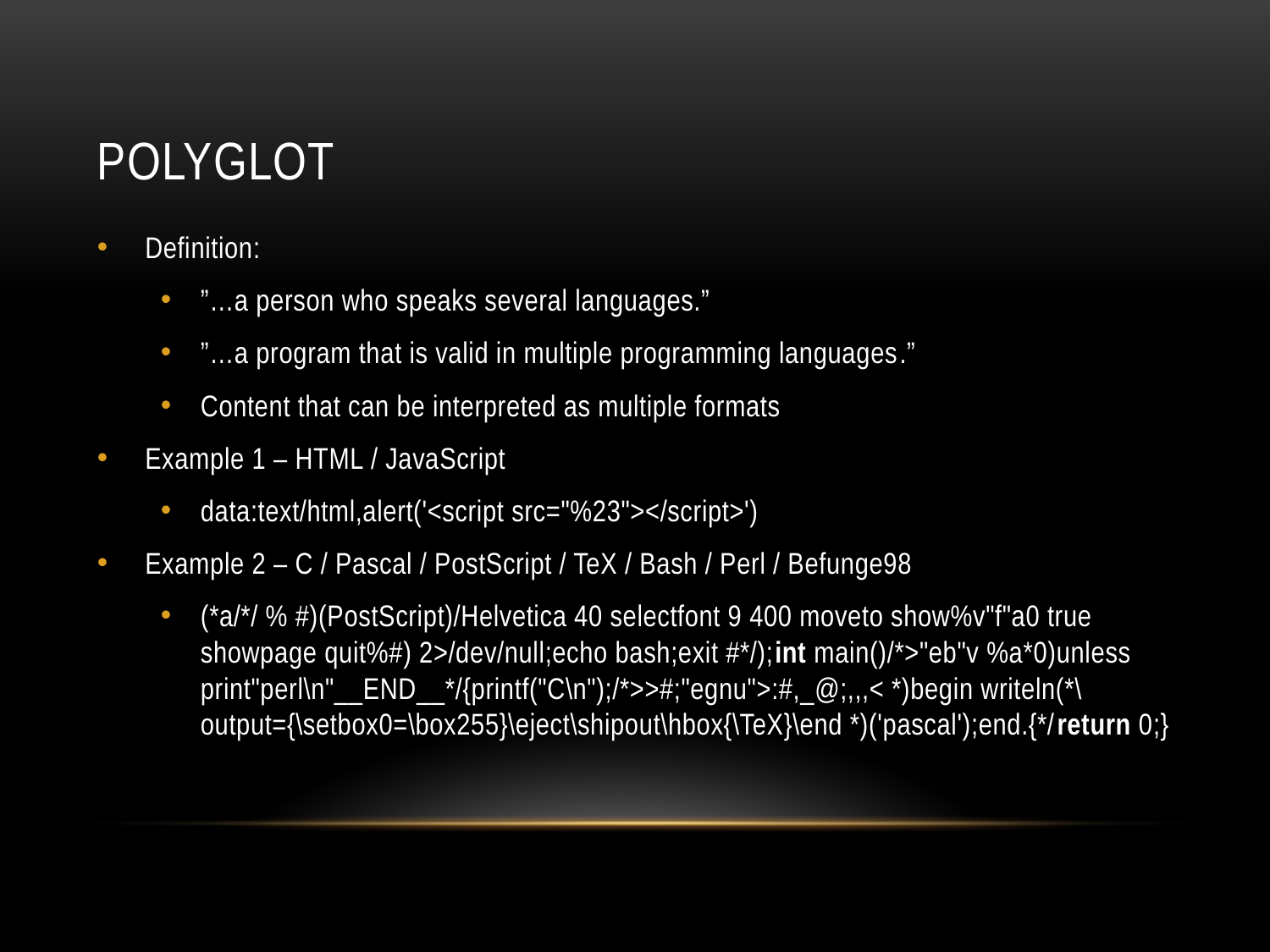

# Polyglot
Definition:
”…a person who speaks several languages.”
”…a program that is valid in multiple programming languages.”
Content that can be interpreted as multiple formats
Example 1 – HTML / JavaScript
data:text/html,alert('<script src="%23"></script>')
Example 2 – C / Pascal / PostScript / TeX / Bash / Perl / Befunge98
(*a/*/ % #)(PostScript)/Helvetica 40 selectfont 9 400 moveto show%v"f"a0 true showpage quit%#) 2>/dev/null;echo bash;exit #*/);int main()/*>"eb"v %a*0)unless print"perl\n"__END__*/{printf("C\n");/*>>#;"egnu">:#,_@;,,,< *)begin writeln(*\output={\setbox0=\box255}\eject\shipout\hbox{\TeX}\end *)('pascal');end.{*/return 0;}